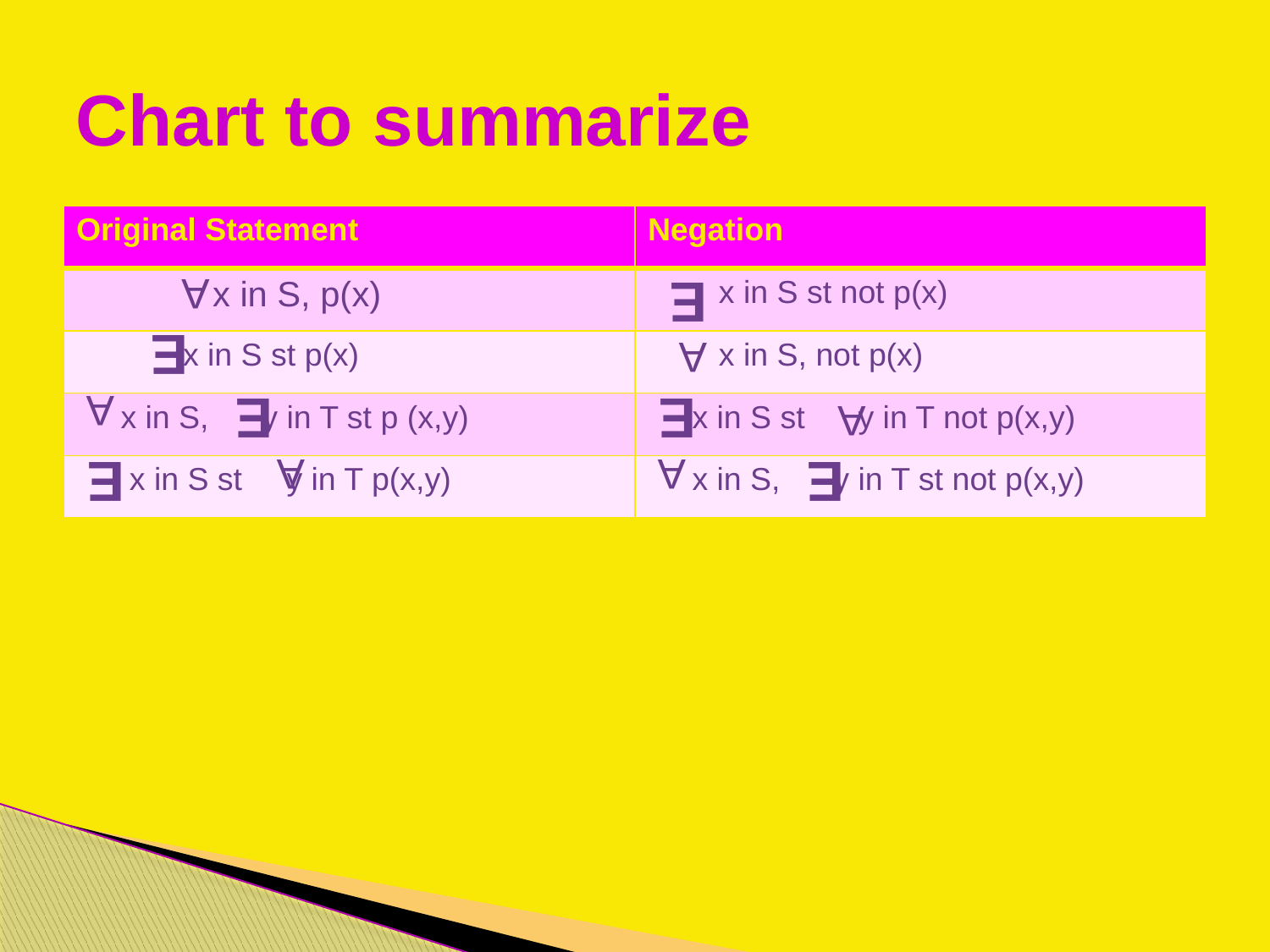

# Chart to summarize
| Original Statement | Negation |
| --- | --- |
| x in S, p(x) | x in S st not p(x) |
| x in S st p(x) | x in S, not p(x) |
| x in S, y in T st p (x,y) | x in S st y in T not p(x,y) |
| x in S st y in T p(x,y) | x in S, y in T st not p(x,y) |
A
E
E
A
A
E
E
A
E
A
A
E